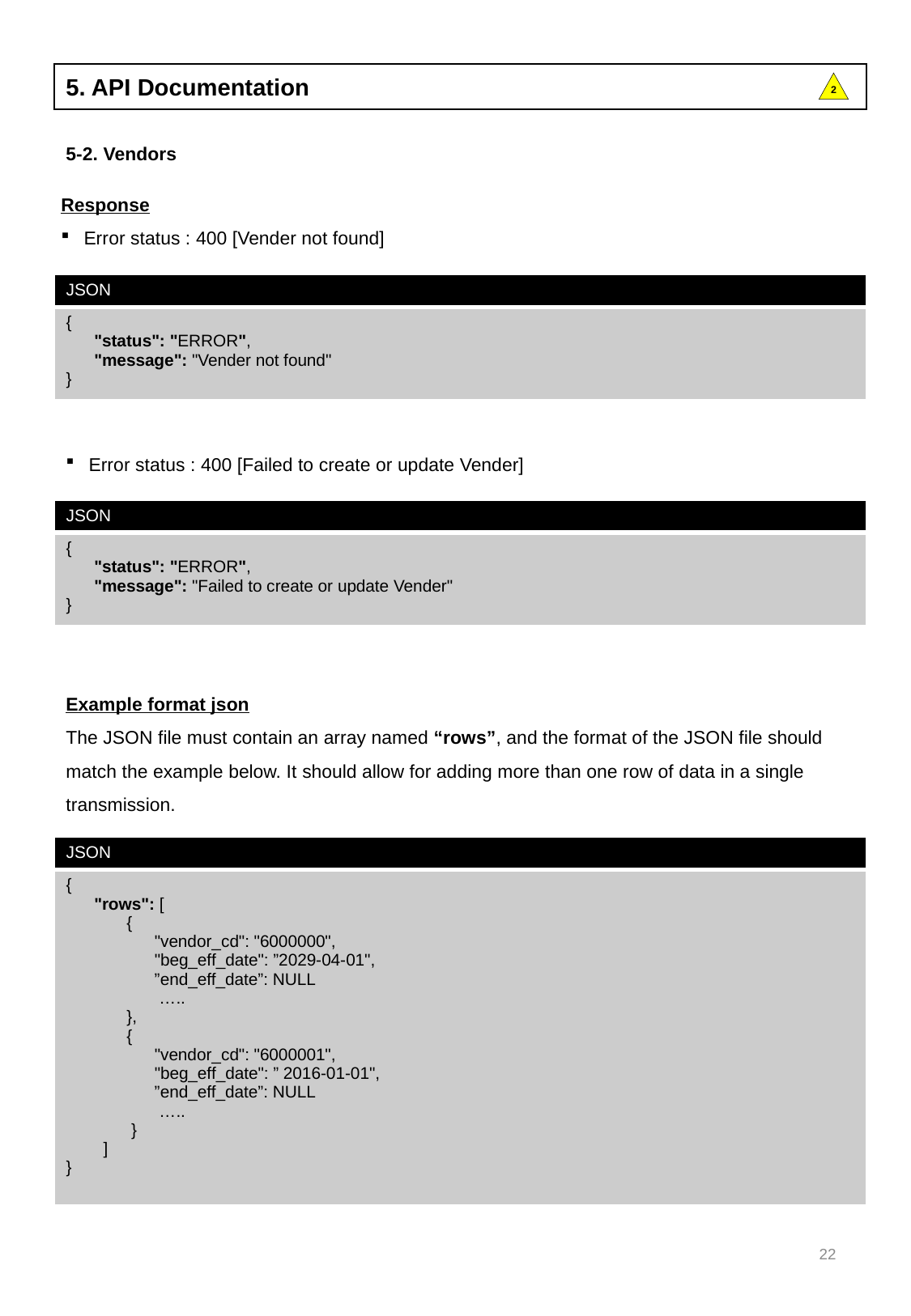

5. API Documentation
2
5-2. Vendors
Response
Error status : 400 [Vender not found]
| JSON |
| --- |
| { "status": "ERROR", "message": "Vender not found" } |
Error status : 400 [Failed to create or update Vender]

| JSON |
| --- |
| { "status": "ERROR", "message": "Failed to create or update Vender" } |
Example format json
The JSON file must contain an array named “rows”, and the format of the JSON file should match the example below. It should allow for adding more than one row of data in a single transmission.
| JSON |
| --- |
| { "rows": [ { "vendor\_cd": "6000000", "beg\_eff\_date": ”2029-04-01", ”end\_eff\_date”: NULL ….. }, { "vendor\_cd": "6000001", "beg\_eff\_date": ” 2016-01-01", ”end\_eff\_date”: NULL ….. } ] } |
22